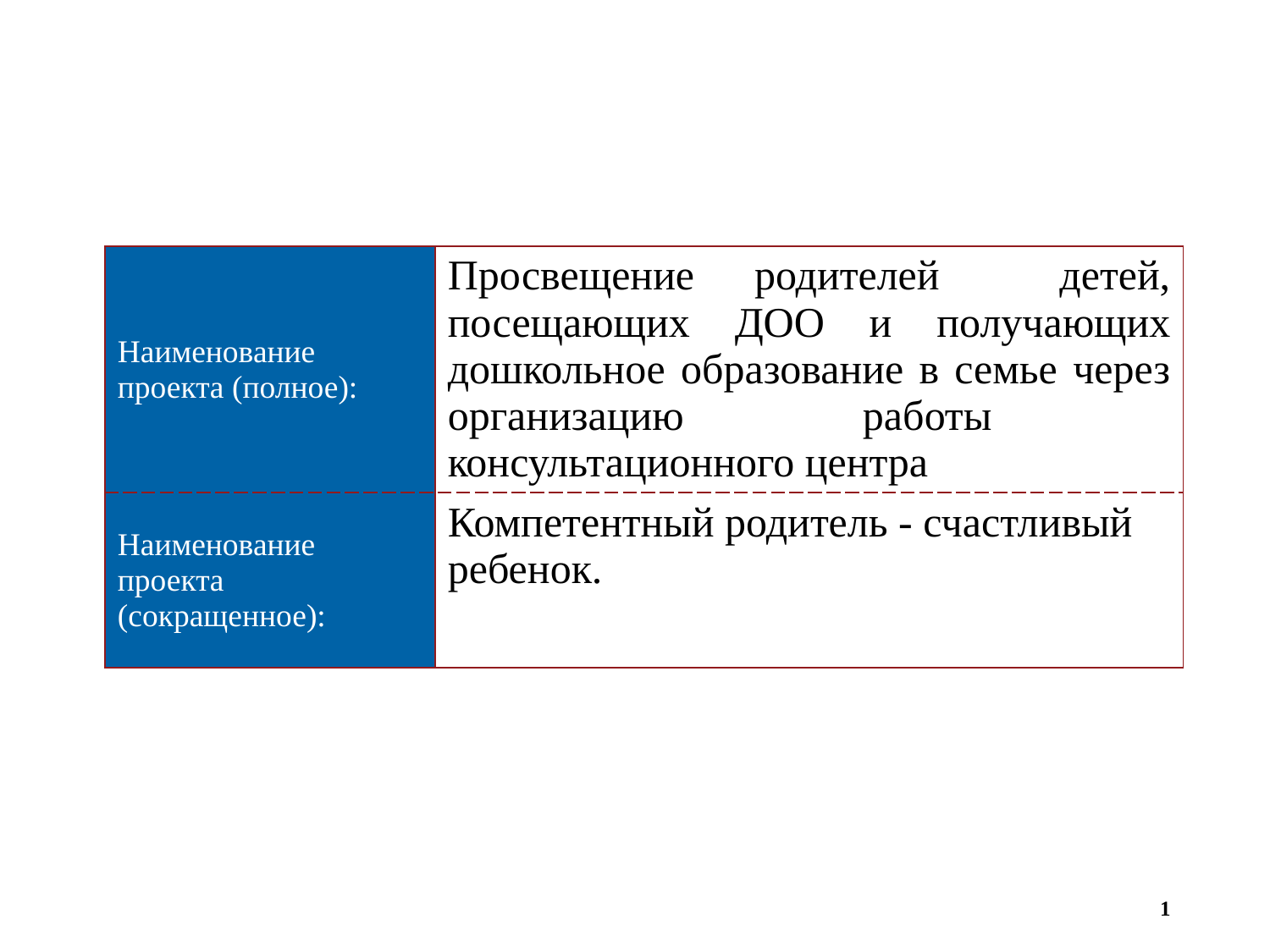

| Наименование проекта (полное): | Просвещение родителей детей, посещающих ДОО и получающих дошкольное образование в семье через организацию работы консультационного центра |
| --- | --- |
| Наименование проекта (сокращенное): | Компетентный родитель - счастливый ребенок. |
1